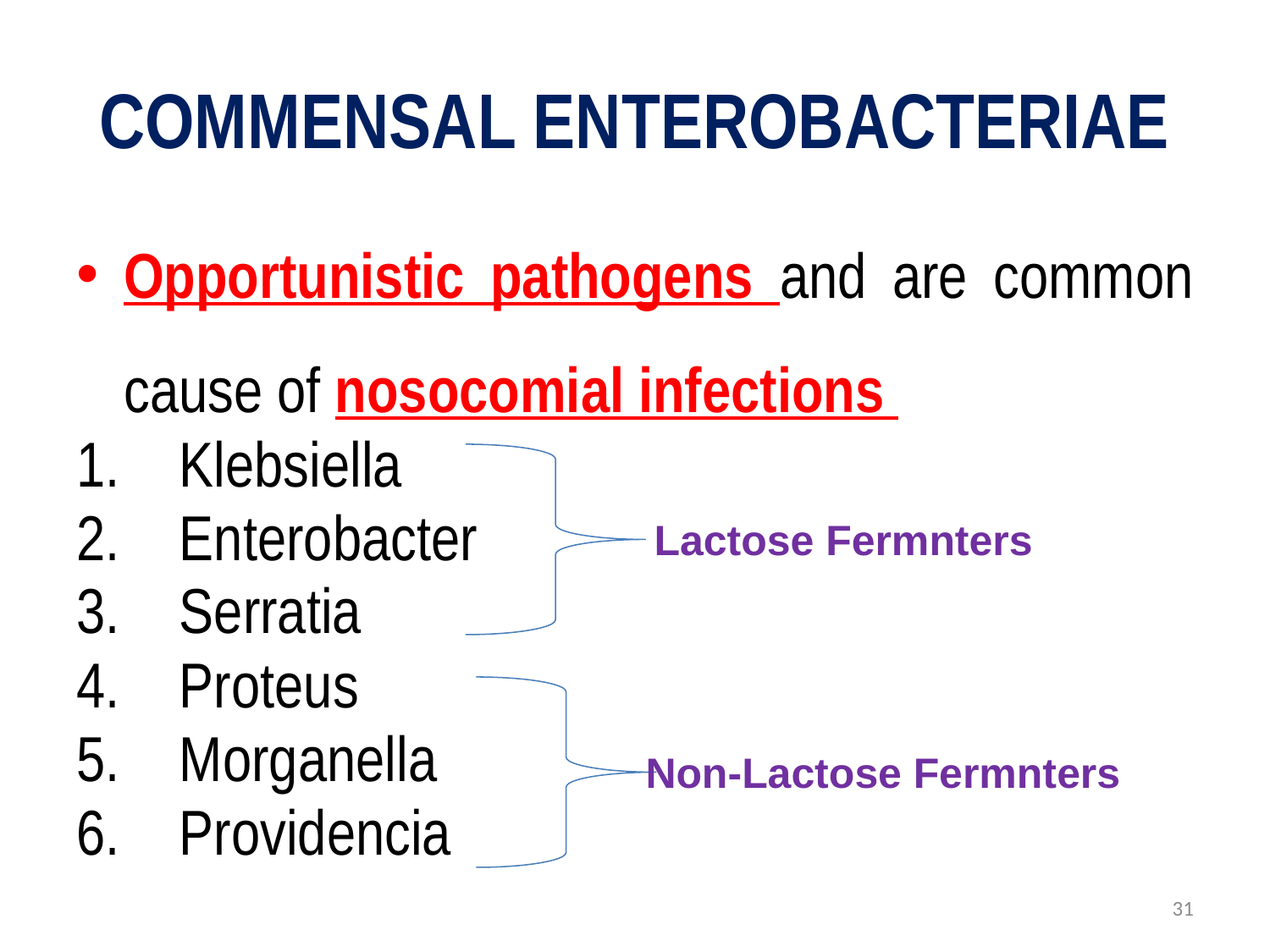

# COMMENSAL ENTEROBACTERIAE
Opportunistic pathogens and are common cause of nosocomial infections
Klebsiella
Enterobacter
Serratia
Proteus
Morganella
Providencia

Lactose Fermnters

Non-Lactose Fermnters

31